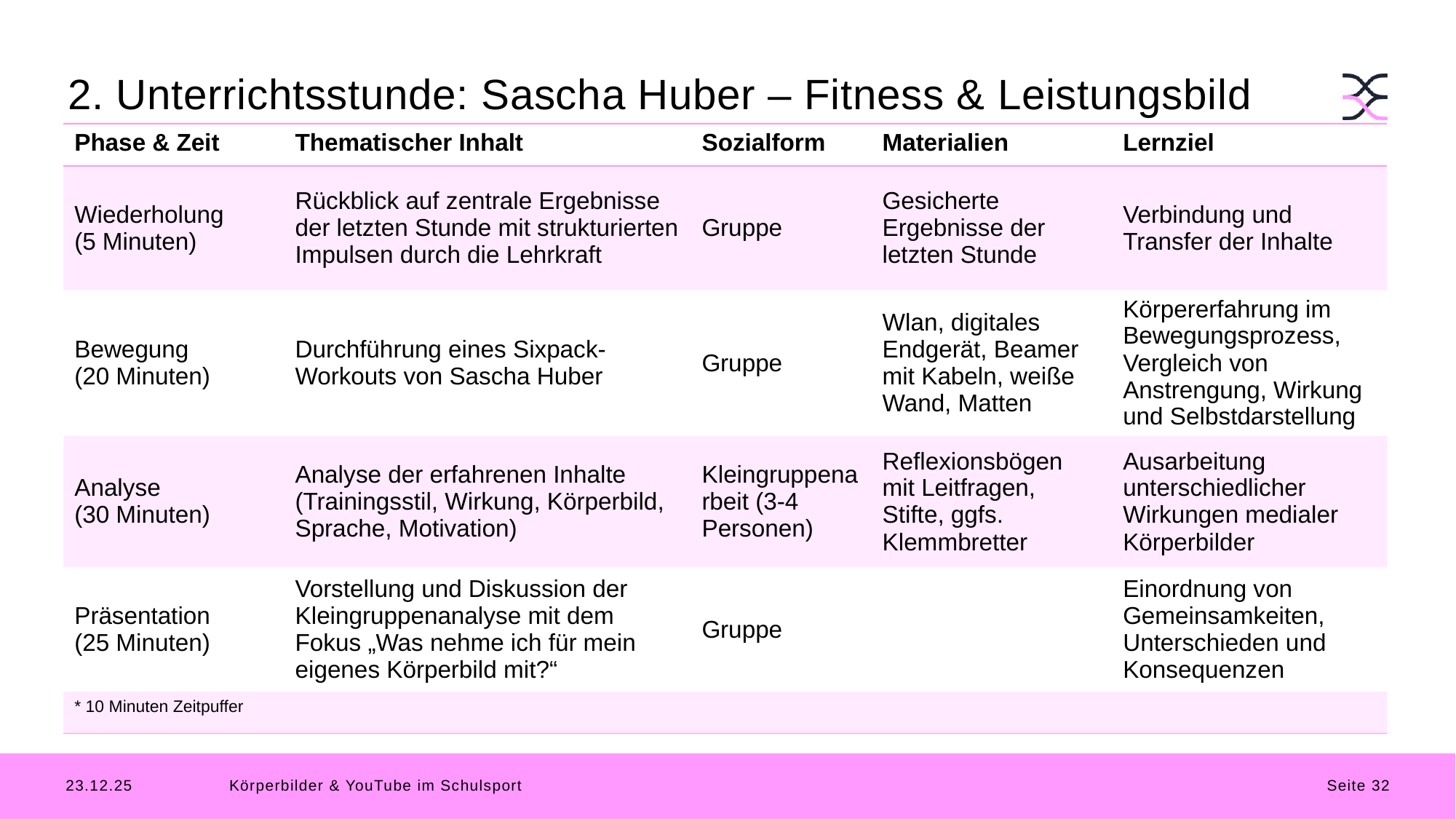

# 2. Unterrichtsstunde: Sascha Huber – Fitness & Leistungsbild
| Phase & Zeit | Thematischer Inhalt | Sozialform | Materialien | Lernziel |
| --- | --- | --- | --- | --- |
| Wiederholung (5 Minuten) | Rückblick auf zentrale Ergebnisse der letzten Stunde mit strukturierten Impulsen durch die Lehrkraft | Gruppe | Gesicherte Ergebnisse der letzten Stunde | Verbindung und Transfer der Inhalte |
| Bewegung (20 Minuten) | Durchführung eines Sixpack-Workouts von Sascha Huber | Gruppe | Wlan, digitales Endgerät, Beamer mit Kabeln, weiße Wand, Matten | Körpererfahrung im Bewegungsprozess, Vergleich von Anstrengung, Wirkung und Selbstdarstellung |
| Analyse (30 Minuten) | Analyse der erfahrenen Inhalte (Trainingsstil, Wirkung, Körperbild, Sprache, Motivation) | Kleingruppenarbeit (3-4 Personen) | Reflexionsbögen mit Leitfragen, Stifte, ggfs. Klemmbretter | Ausarbeitung unterschiedlicher Wirkungen medialer Körperbilder |
| Präsentation (25 Minuten) | Vorstellung und Diskussion der Kleingruppenanalyse mit dem Fokus „Was nehme ich für mein eigenes Körperbild mit?“ | Gruppe |  | Einordnung von Gemeinsamkeiten, Unterschieden und Konsequenzen |
| \* 10 Minuten Zeitpuffer |  |  |  |  |
23.12.25
Körperbilder & YouTube im Schulsport
Seite 32